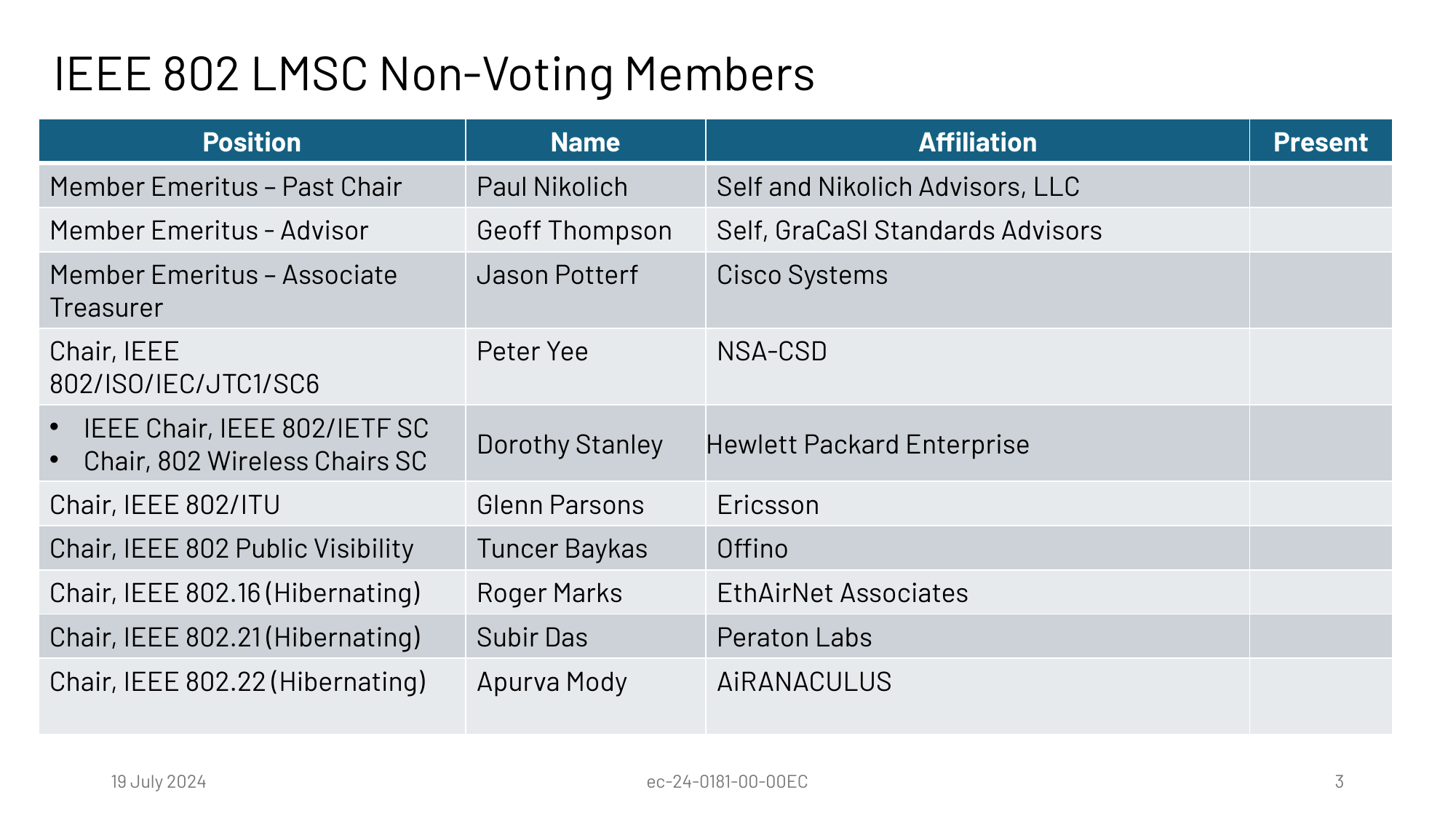

# IEEE 802 LMSC Non-Voting Members
| Position | Name | Affiliation | Present |
| --- | --- | --- | --- |
| Member Emeritus – Past Chair | Paul Nikolich | Self and Nikolich Advisors, LLC |  |
| Member Emeritus - Advisor | Geoff Thompson | Self, GraCaSI Standards Advisors |  |
| Member Emeritus – Associate Treasurer | Jason Potterf | Cisco Systems |  |
| Chair, IEEE 802/ISO/IEC/JTC1/SC6 | Peter Yee | NSA-CSD |  |
| IEEE Chair, IEEE 802/IETF SC Chair, 802 Wireless Chairs SC | Dorothy Stanley | Hewlett Packard Enterprise |  |
| Chair, IEEE 802/ITU | Glenn Parsons | Ericsson |  |
| Chair, IEEE 802 Public Visibility | Tuncer Baykas | Offino |  |
| Chair, IEEE 802.16 (Hibernating) | Roger Marks | EthAirNet Associates |  |
| Chair, IEEE 802.21 (Hibernating) | Subir Das | Peraton Labs |  |
| Chair, IEEE 802.22 (Hibernating) | Apurva Mody | AiRANACULUS |  |
19 July 2024
ec-24-0181-00-00EC
3